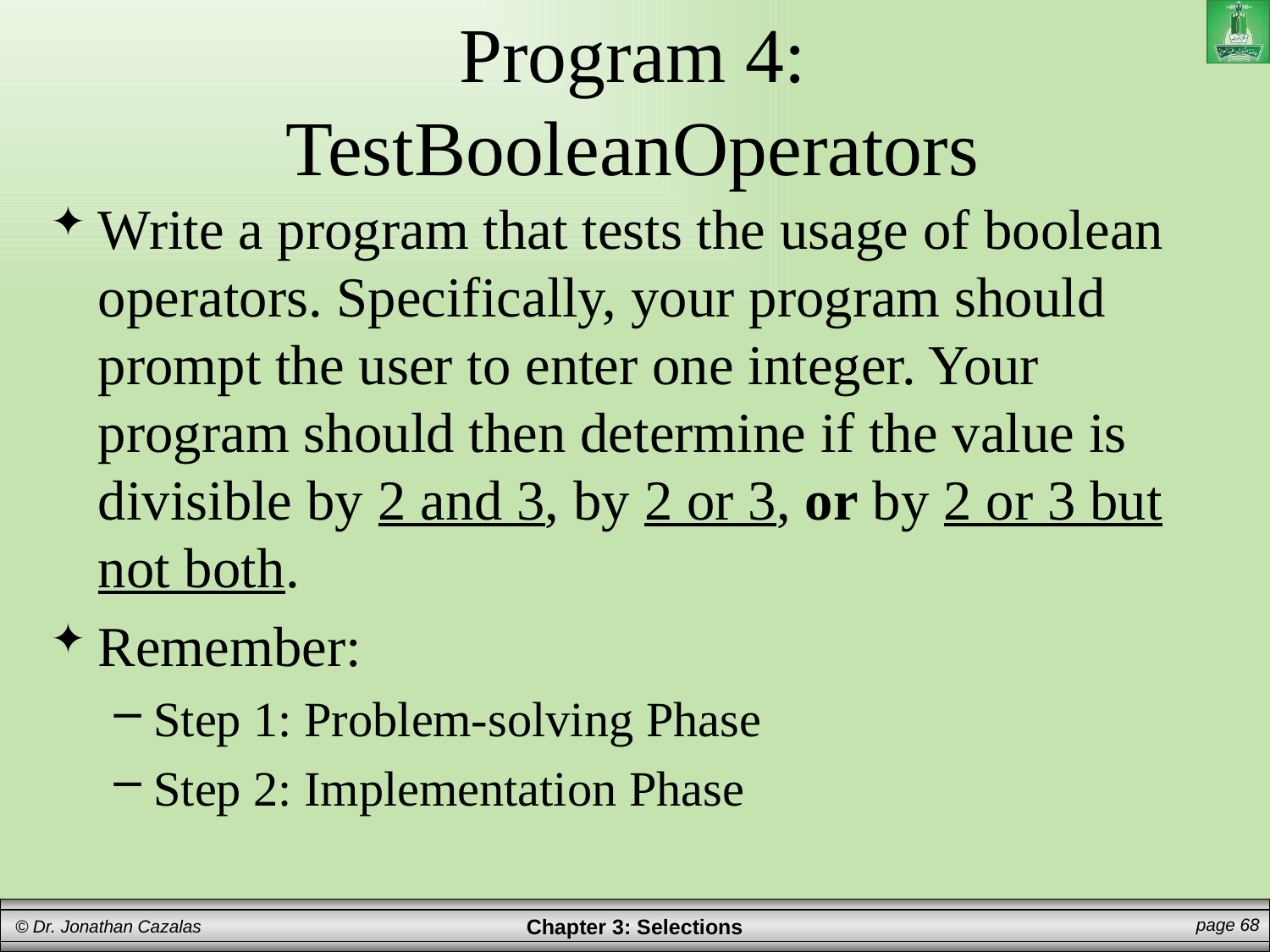

# Program 4: TestBooleanOperators
Write a program that tests the usage of boolean operators. Specifically, your program should prompt the user to enter one integer. Your program should then determine if the value is divisible by 2 and 3, by 2 or 3, or by 2 or 3 but not both.
Remember:
Step 1: Problem-solving Phase
Step 2: Implementation Phase